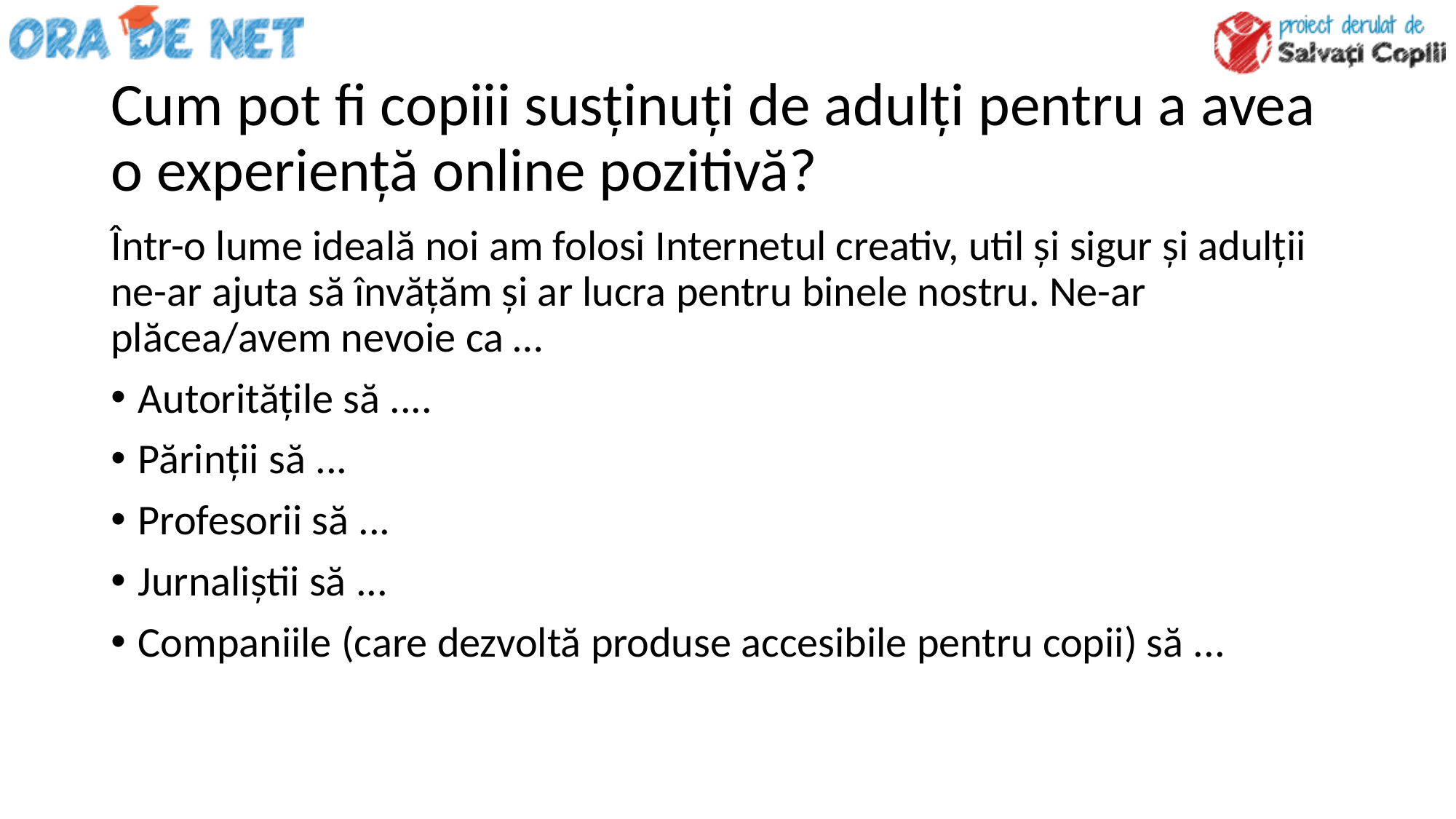

# Cum pot fi copiii susținuți de adulți pentru a avea o experiență online pozitivă?
Într-o lume ideală noi am folosi Internetul creativ, util și sigur și adulții ne-ar ajuta să învățăm și ar lucra pentru binele nostru. Ne-ar plăcea/avem nevoie ca …
Autoritățile să ....
Părinții să ...
Profesorii să ...
Jurnaliștii să ...
Companiile (care dezvoltă produse accesibile pentru copii) să ...